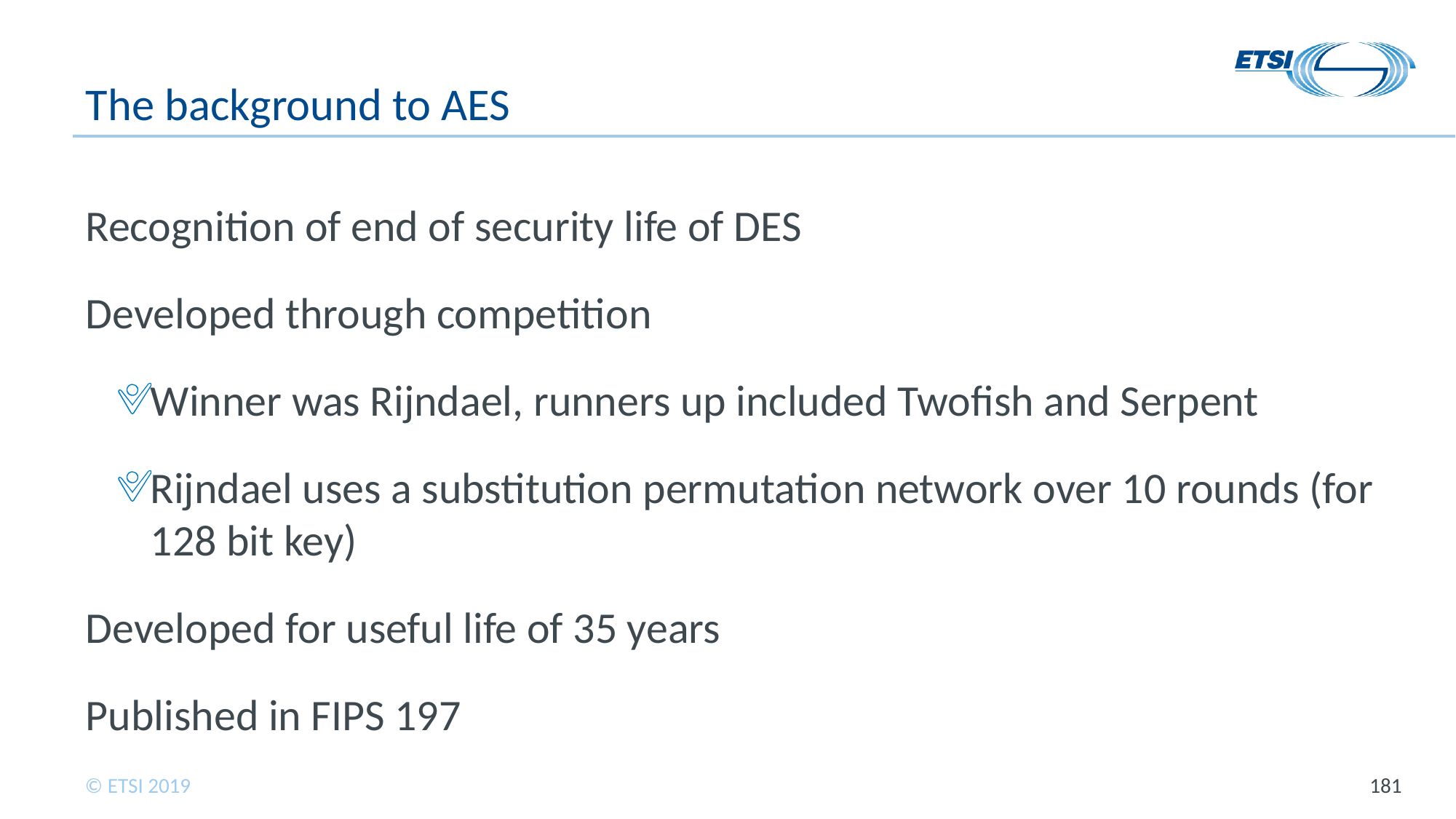

# The background to AES
Recognition of end of security life of DES
Developed through competition
Winner was Rijndael, runners up included Twofish and Serpent
Rijndael uses a substitution permutation network over 10 rounds (for 128 bit key)
Developed for useful life of 35 years
Published in FIPS 197